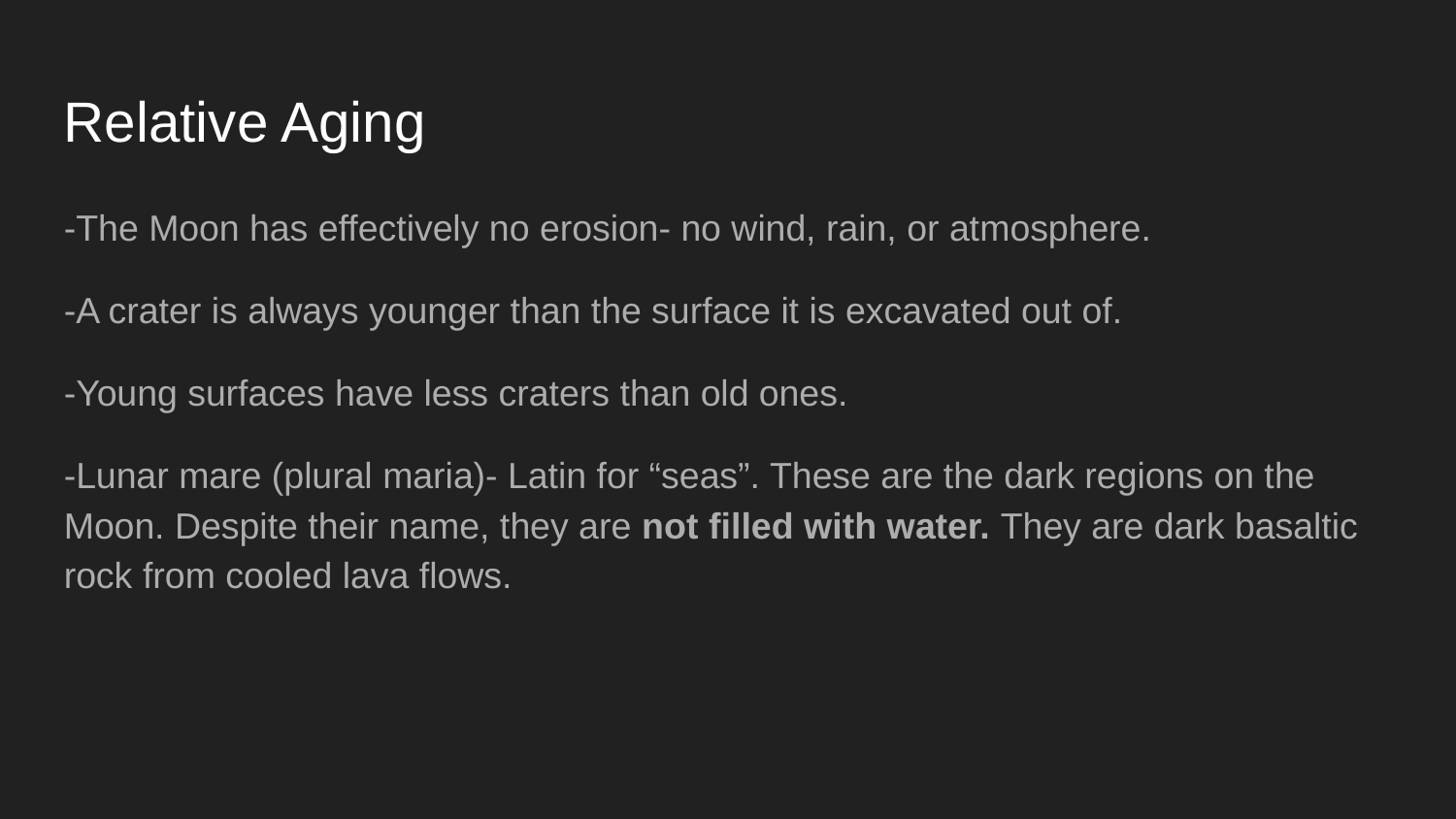

Relative Aging
-The Moon has effectively no erosion- no wind, rain, or atmosphere.
-A crater is always younger than the surface it is excavated out of.
-Young surfaces have less craters than old ones.
-Lunar mare (plural maria)- Latin for “seas”. These are the dark regions on the Moon. Despite their name, they are not filled with water. They are dark basaltic rock from cooled lava flows.